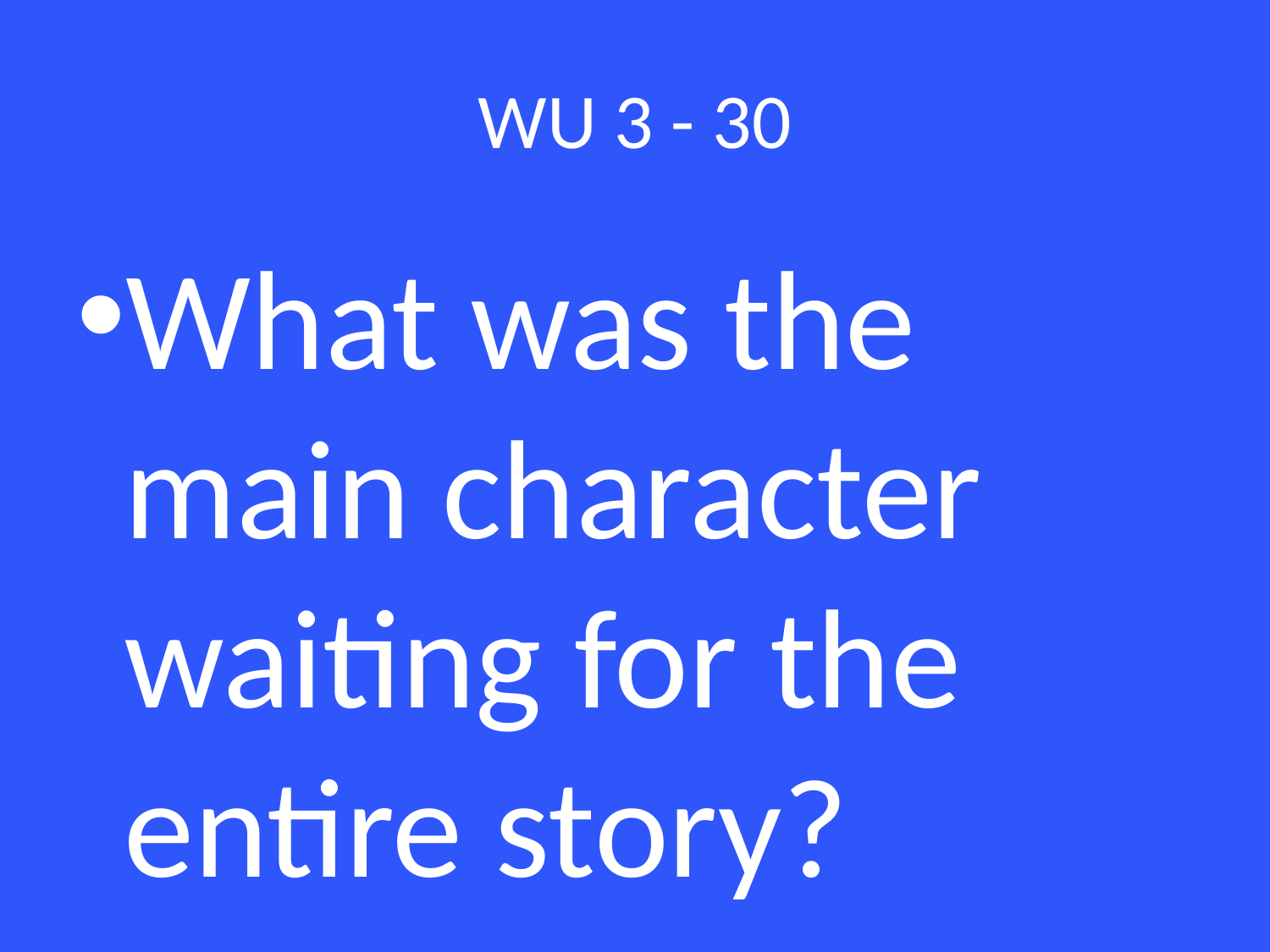

# WU 3 - 30
What was the main character waiting for the entire story?